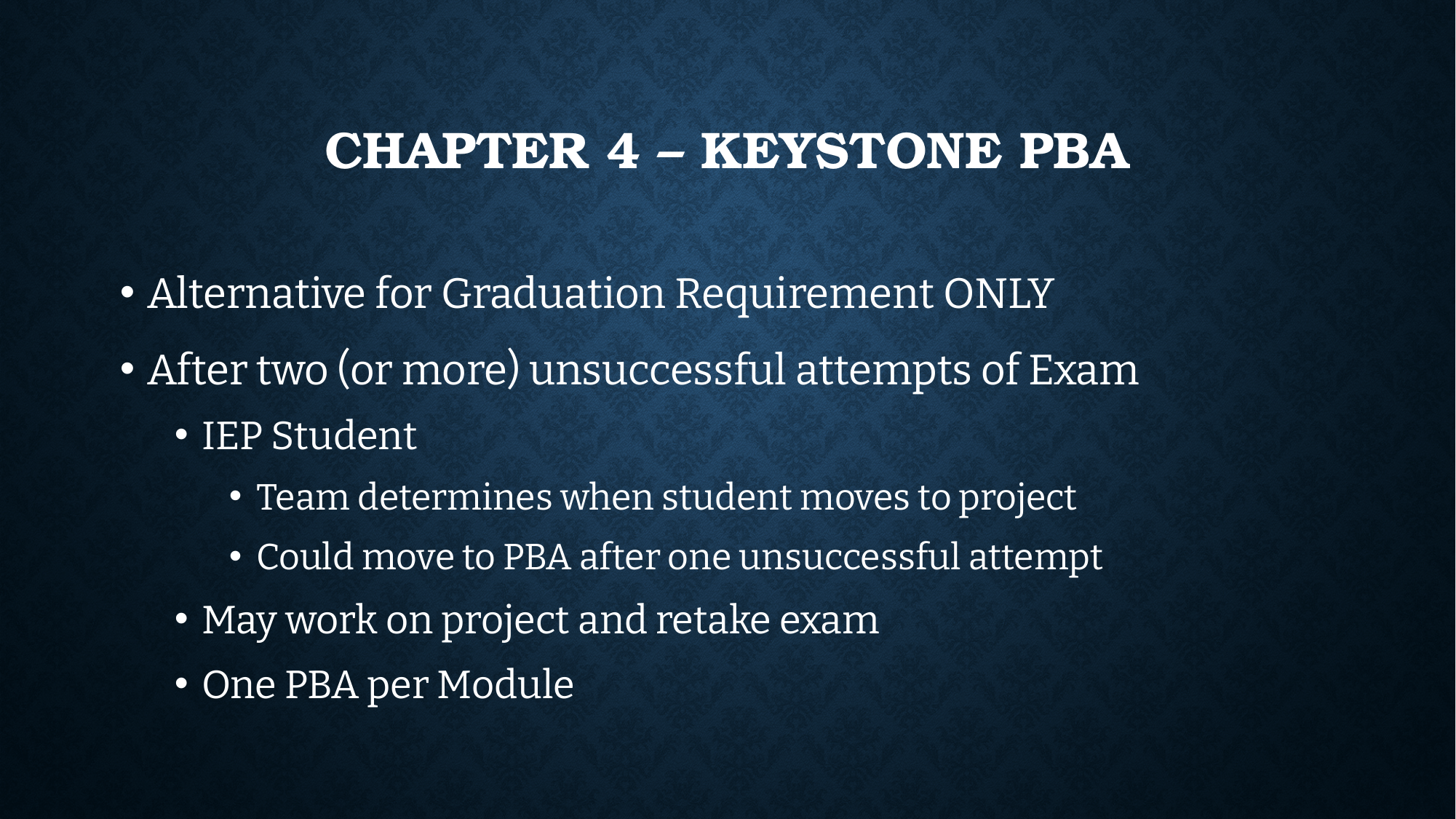

# Chapter 4 – Keystone PBA
Alternative for Graduation Requirement ONLY
After two (or more) unsuccessful attempts of Exam
IEP Student
Team determines when student moves to project
Could move to PBA after one unsuccessful attempt
May work on project and retake exam
One PBA per Module